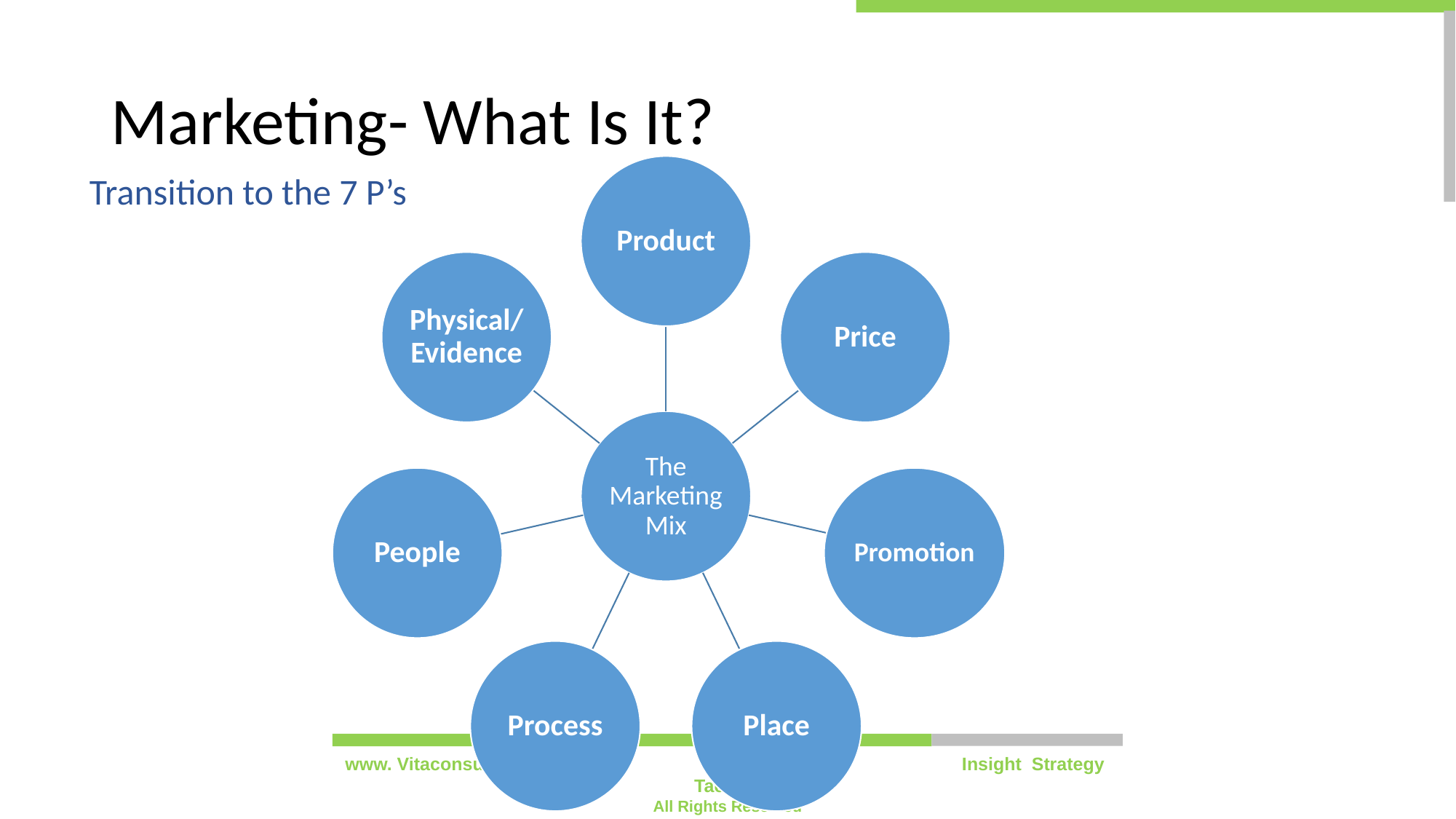

# Marketing- What Is It?

The Marketing Mix

Product

Price

Promotion

Place

Process

People

Physical/Evidence
Transition to the 7 P’s

www. Vitaconsultinggroup.com                    The Vita Group	              Insight  Strategy  Tactics
All Rights Reserved